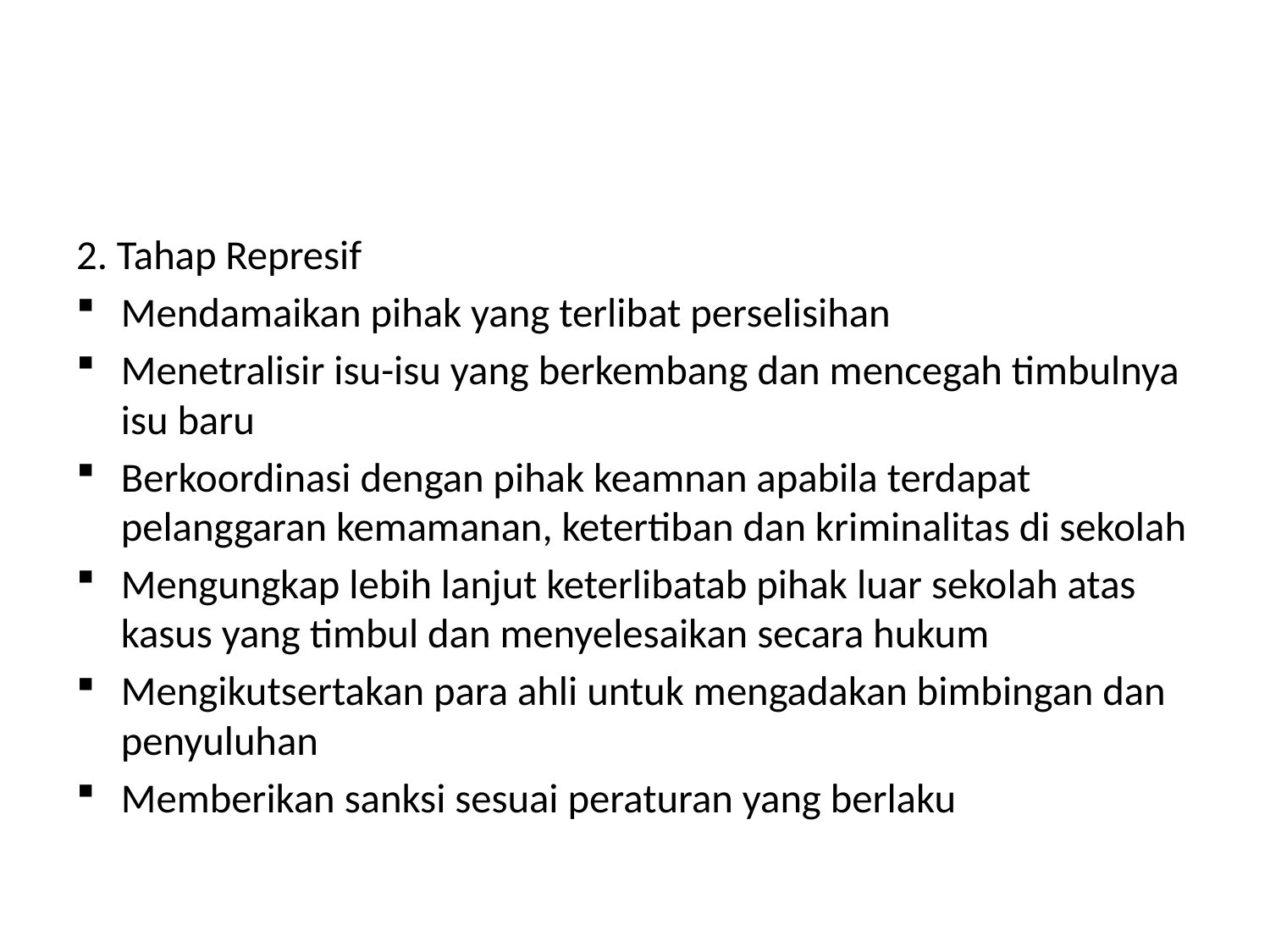

2. Tahap Represif
Mendamaikan pihak yang terlibat perselisihan
Menetralisir isu-isu yang berkembang dan mencegah timbulnya isu baru
Berkoordinasi dengan pihak keamnan apabila terdapat pelanggaran kemamanan, ketertiban dan kriminalitas di sekolah
Mengungkap lebih lanjut keterlibatab pihak luar sekolah atas kasus yang timbul dan menyelesaikan secara hukum
Mengikutsertakan para ahli untuk mengadakan bimbingan dan penyuluhan
Memberikan sanksi sesuai peraturan yang berlaku